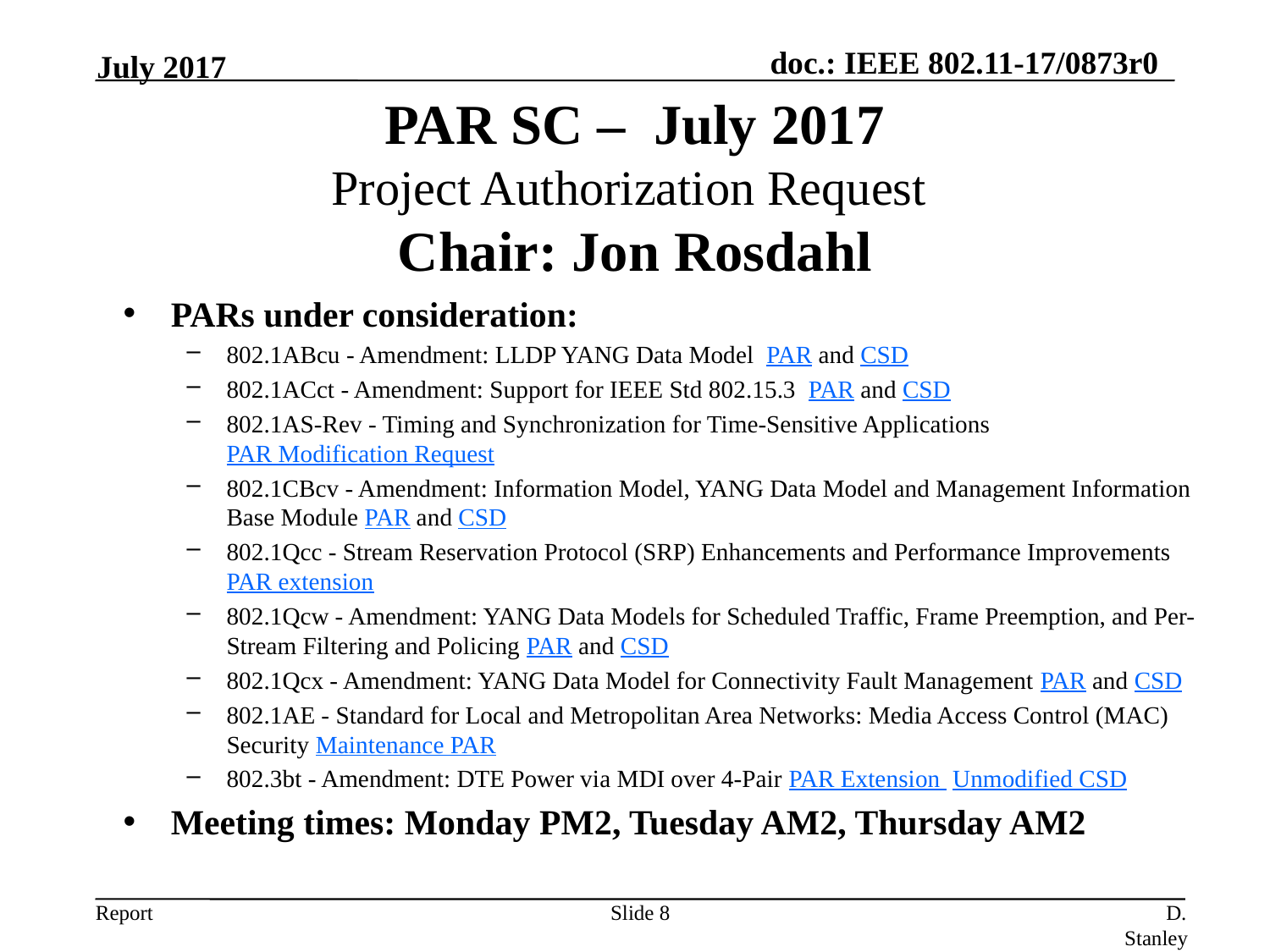

July 2017

PAR SC –  July 2017
Project Authorization Request
Chair: Jon Rosdahl
PARs under consideration:
802.1ABcu - Amendment: LLDP YANG Data Model  PAR and CSD
802.1ACct - Amendment: Support for IEEE Std 802.15.3  PAR and CSD
802.1AS-Rev - Timing and Synchronization for Time-Sensitive Applications PAR Modification Request
802.1CBcv - Amendment: Information Model, YANG Data Model and Management Information Base Module PAR and CSD
802.1Qcc - Stream Reservation Protocol (SRP) Enhancements and Performance Improvements PAR extension
802.1Qcw - Amendment: YANG Data Models for Scheduled Traffic, Frame Preemption, and Per-Stream Filtering and Policing PAR and CSD
802.1Qcx - Amendment: YANG Data Model for Connectivity Fault Management PAR and CSD
802.1AE - Standard for Local and Metropolitan Area Networks: Media Access Control (MAC) Security Maintenance PAR
802.3bt - Amendment: DTE Power via MDI over 4-Pair PAR Extension  Unmodified CSD
Meeting times: Monday PM2, Tuesday AM2, Thursday AM2

Slide 8
D. Stanley, HP Enterprise